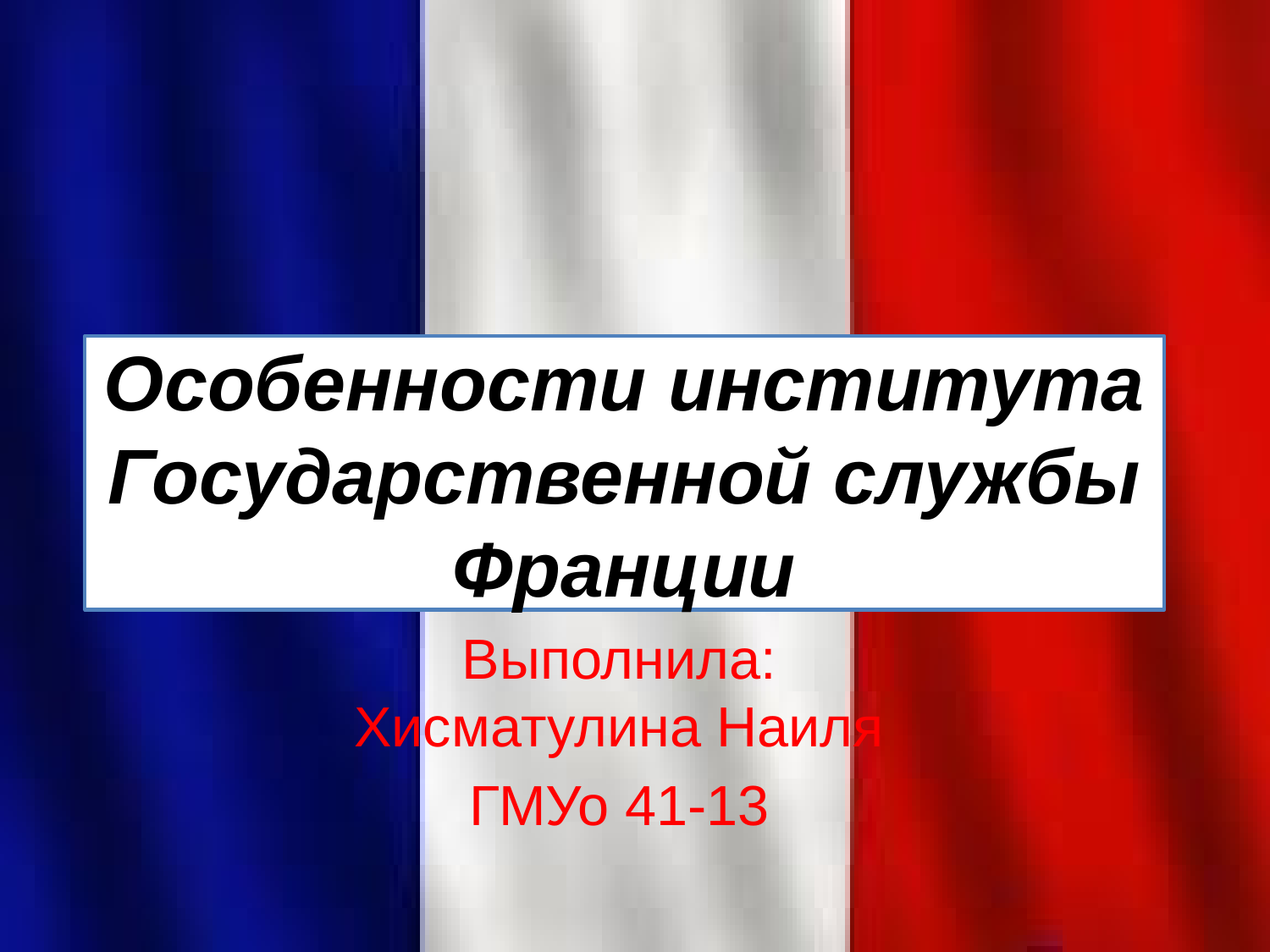

# Особенности института Государственной службы Франции
Выполнила:
Хисматулина Наиля
ГМУо 41-13